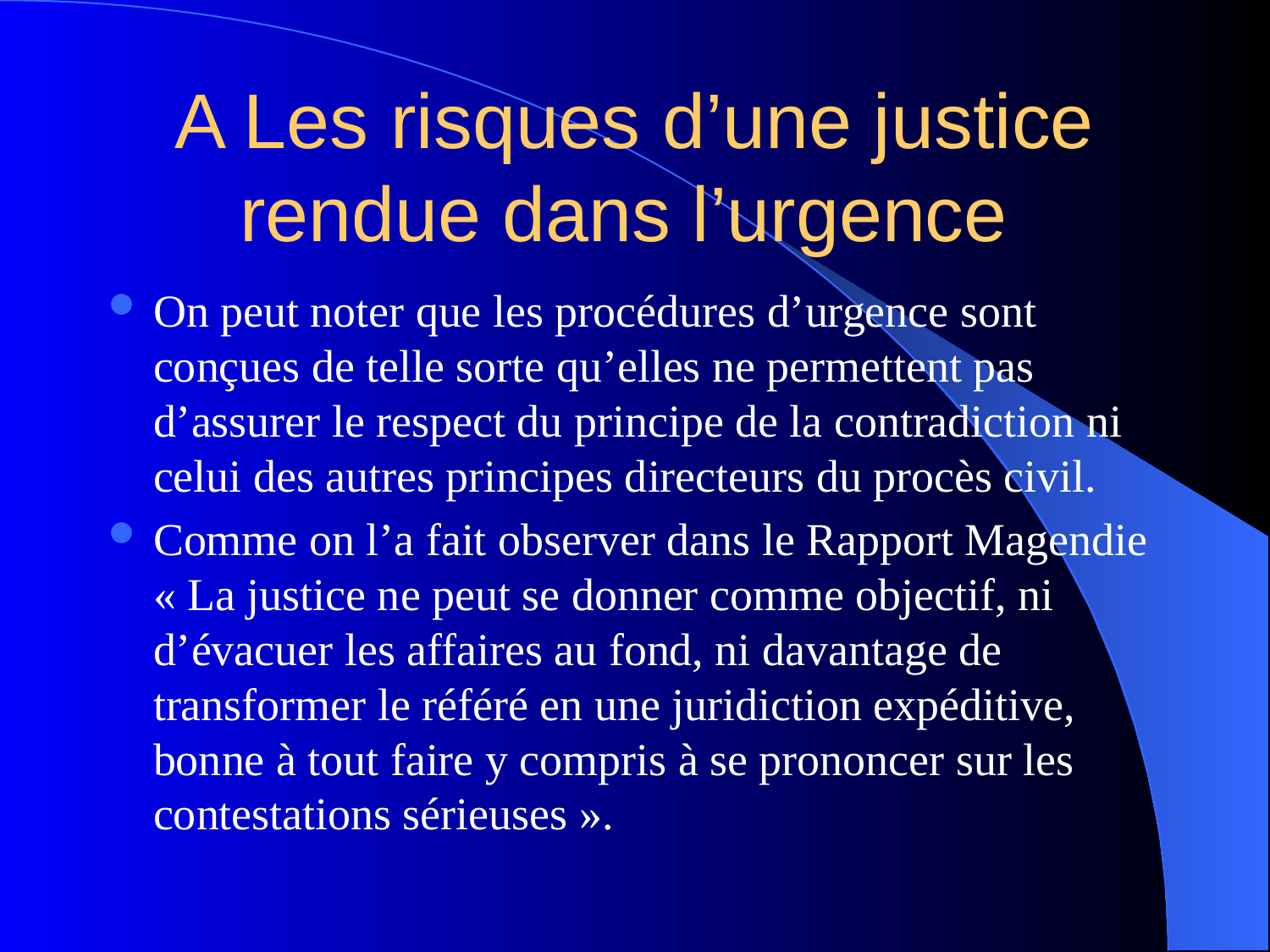

# A Les risques d’une justice rendue dans l’urgence
On peut noter que les procédures d’urgence sont conçues de telle sorte qu’elles ne permettent pas d’assurer le respect du principe de la contradiction ni celui des autres principes directeurs du procès civil.
Comme on l’a fait observer dans le Rapport Magendie « La justice ne peut se donner comme objectif, ni d’évacuer les affaires au fond, ni davantage de transformer le référé en une juridiction expéditive, bonne à tout faire y compris à se prononcer sur les contestations sérieuses ».